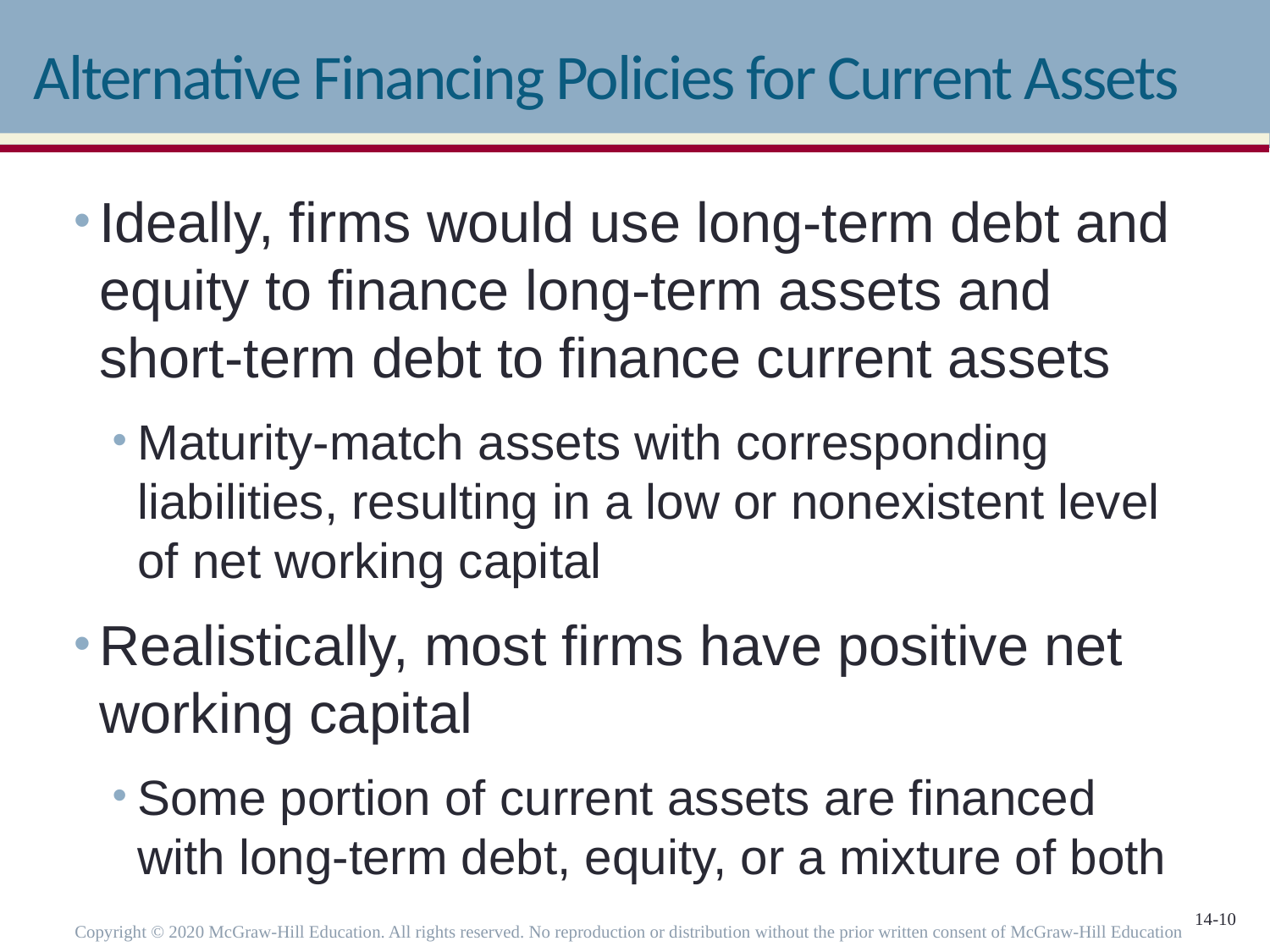

# Alternative Financing Policies for Current Assets
Ideally, firms would use long-term debt and equity to finance long-term assets and short-term debt to finance current assets
Maturity-match assets with corresponding liabilities, resulting in a low or nonexistent level of net working capital
Realistically, most firms have positive net working capital
Some portion of current assets are financed with long-term debt, equity, or a mixture of both
Copyright © 2020 McGraw-Hill Education. All rights reserved. No reproduction or distribution without the prior written consent of McGraw-Hill Education